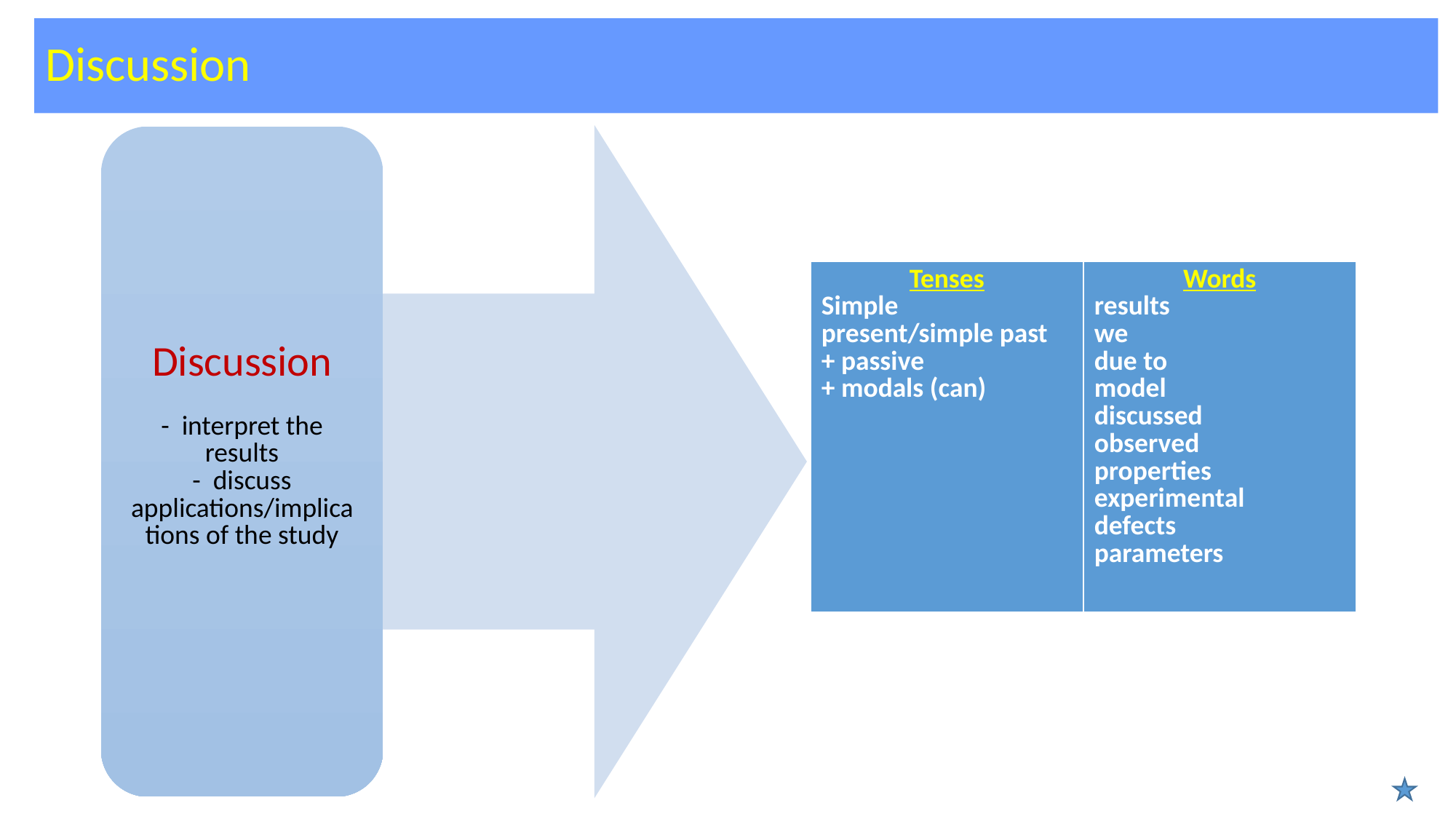

# Discussion
Discussion
-  interpret the results
-  discuss applications/implications of the study
| Tenses Simple present/simple past + passive + modals (can) | Words results we due to model discussed observed properties experimental defects parameters |
| --- | --- |